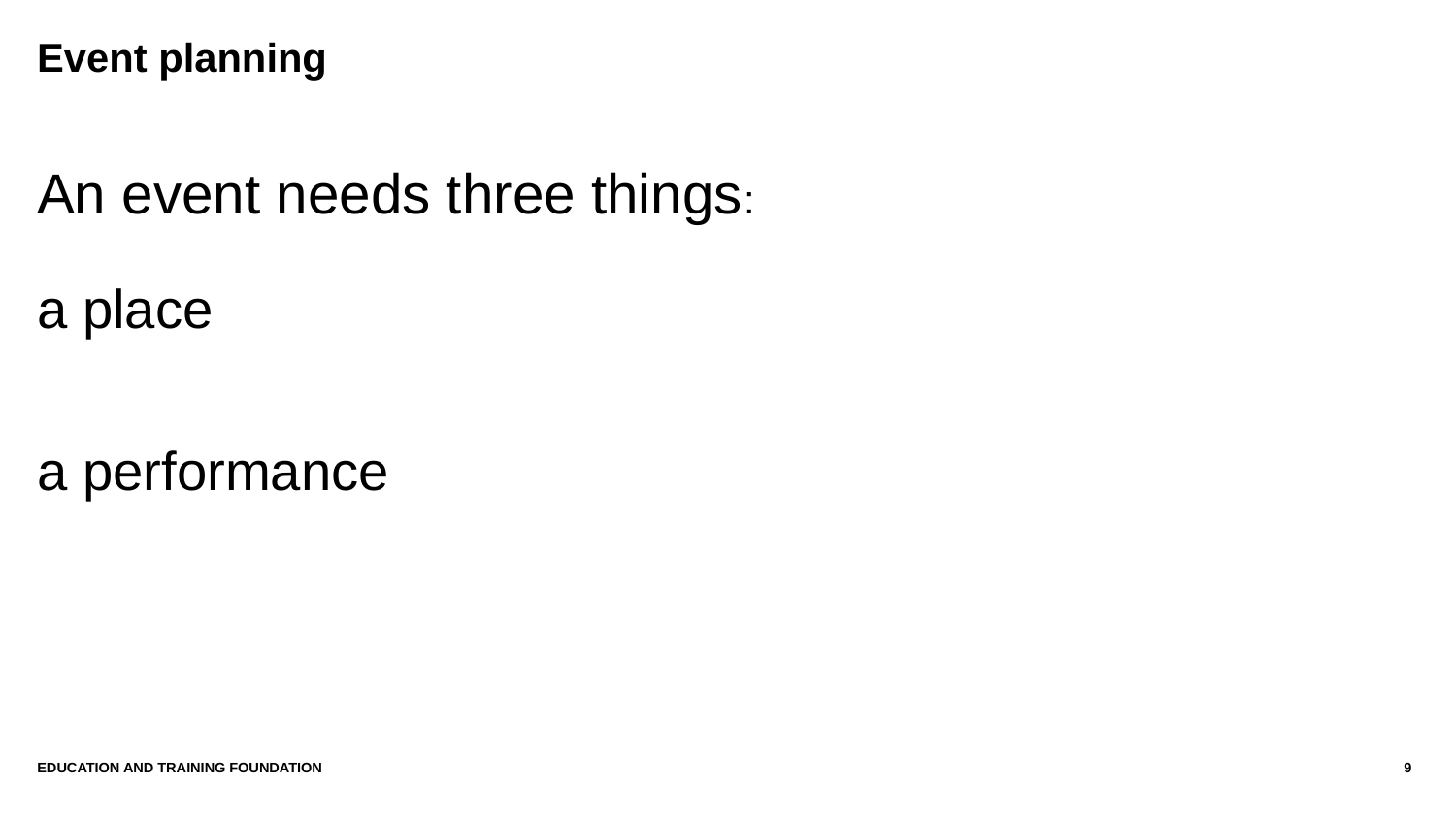

# Event planning
An event needs three things:

a place

a performance

Education and Training Foundation
9